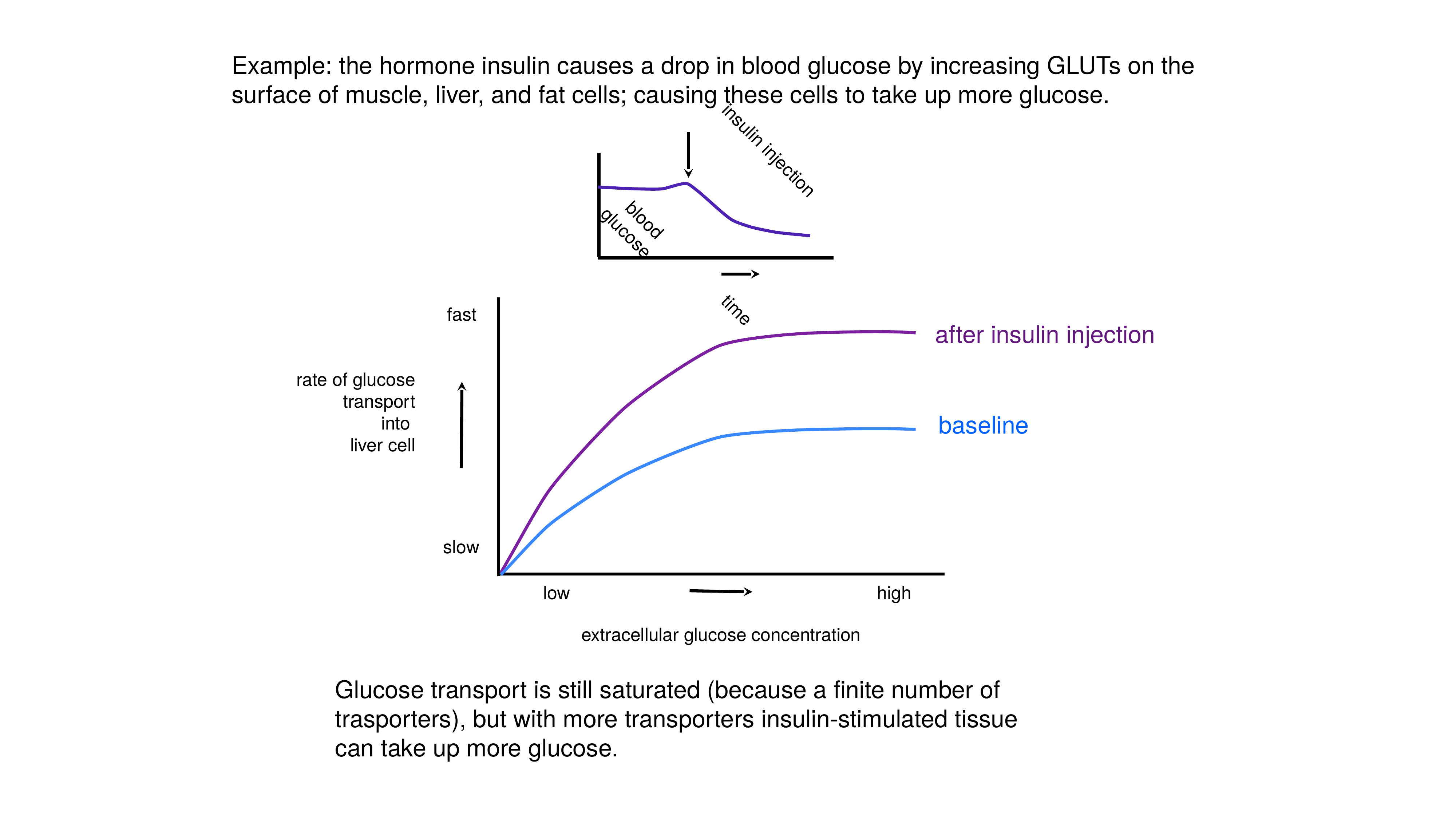

Example: the hormone insulin causes a drop in blood glucose by increasing GLUTs on the surface of muscle, liver, and fat cells; causing these cells to take up more glucose.
insulin injection

blood
glucose

time

fast
after insulin injection

rate of glucose
transport
into
liver cell

baseline

slow
low
high

extracellular glucose concentration
Glucose transport is still saturated (because a finite number of trasporters), but with more transporters insulin-stimulated tissue can take up more glucose.